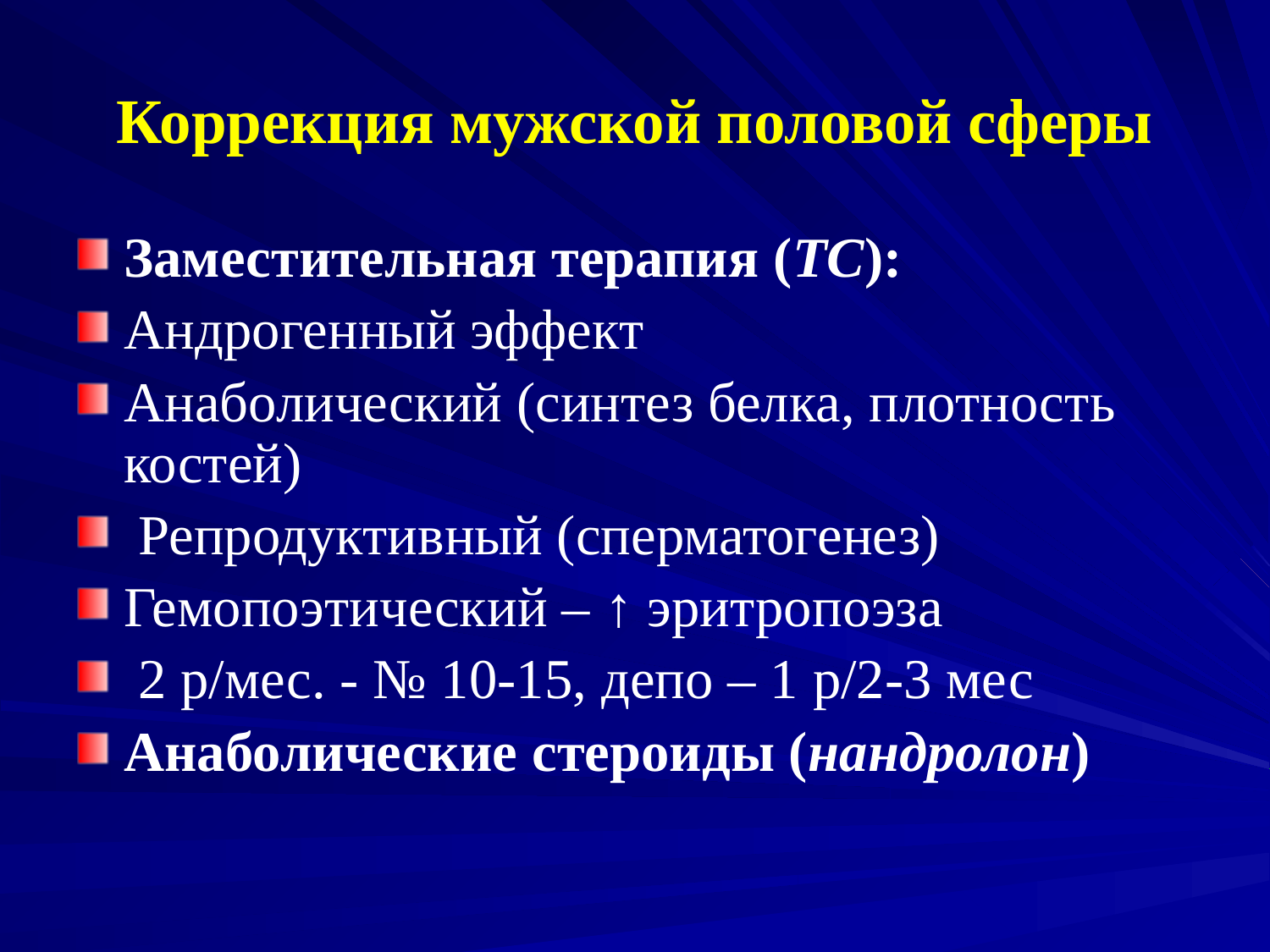

# Коррекция мужской половой сферы
Заместительная терапия (ТС):
Андрогенный эффект
Анаболический (синтез белка, плотность костей)
 Репродуктивный (сперматогенез)
Гемопоэтический – ↑ эритропоэза
 2 р/мес. - № 10-15, депо – 1 р/2-3 мес
Анаболические стероиды (нандролон)